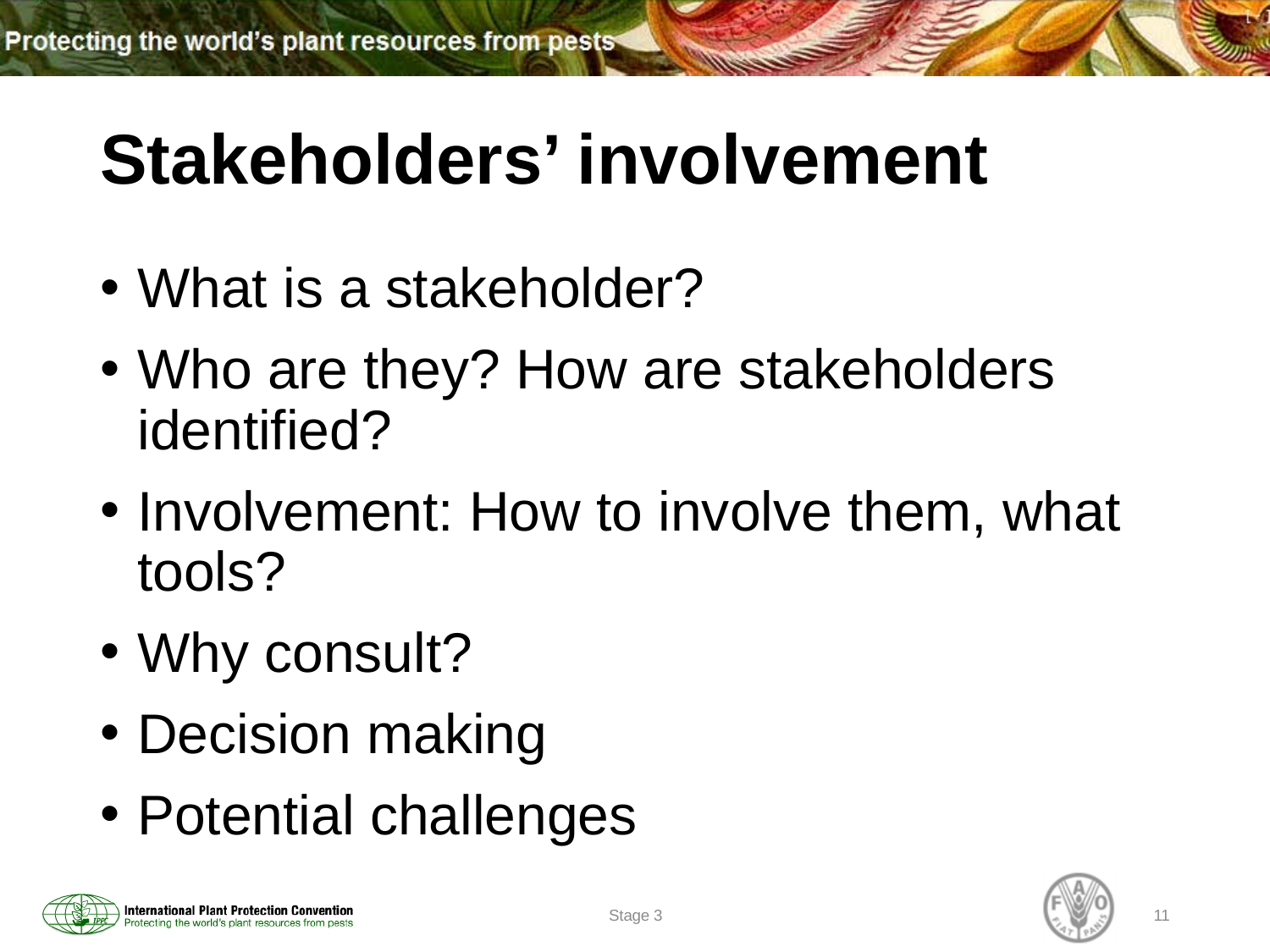

# Stakeholders’ involvement
What is a stakeholder?
Who are they? How are stakeholders identified?
Involvement: How to involve them, what tools?
Why consult?
Decision making
Potential challenges
Stage 3
11